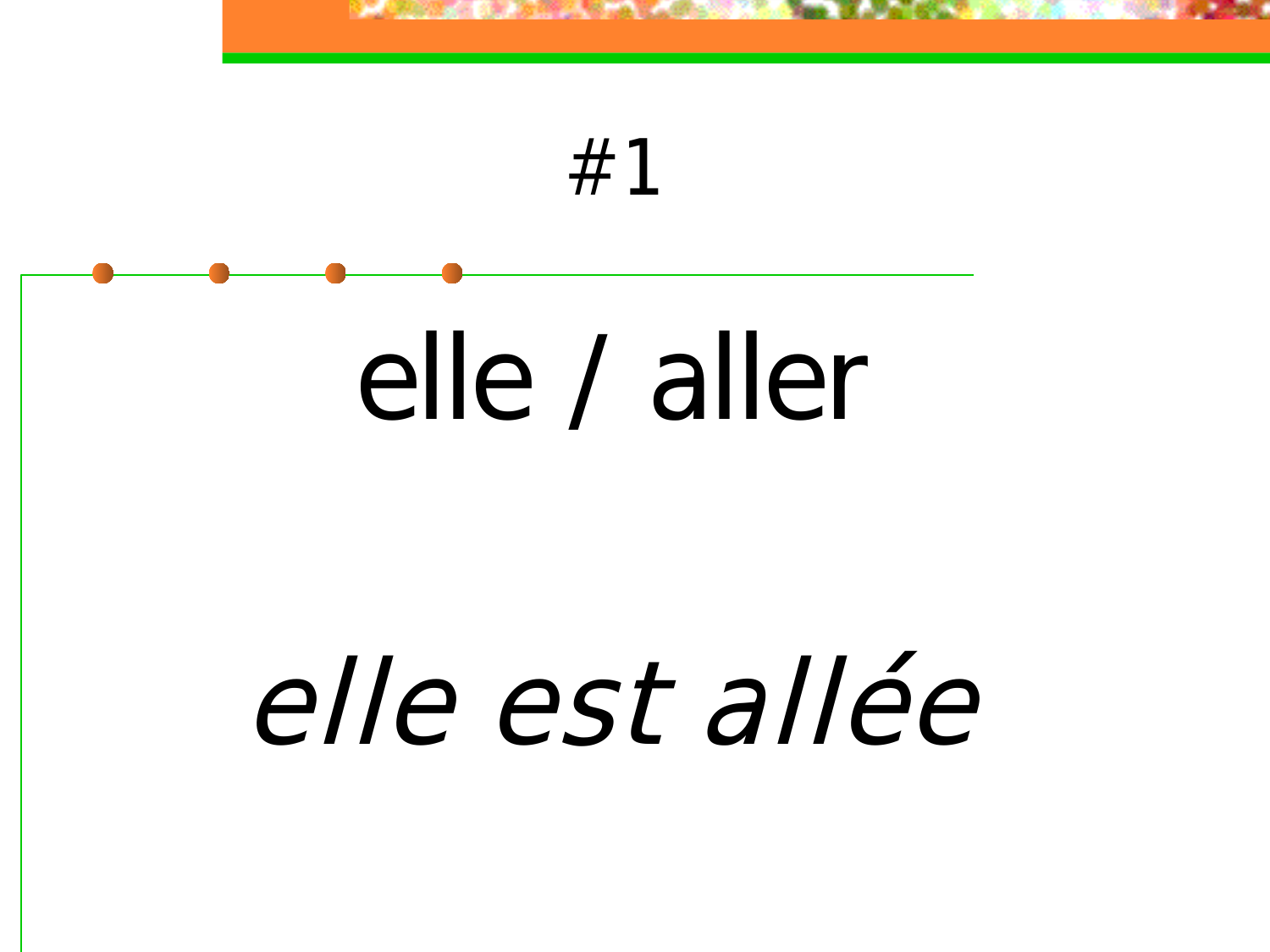

# #1
elle / aller

elle est allée